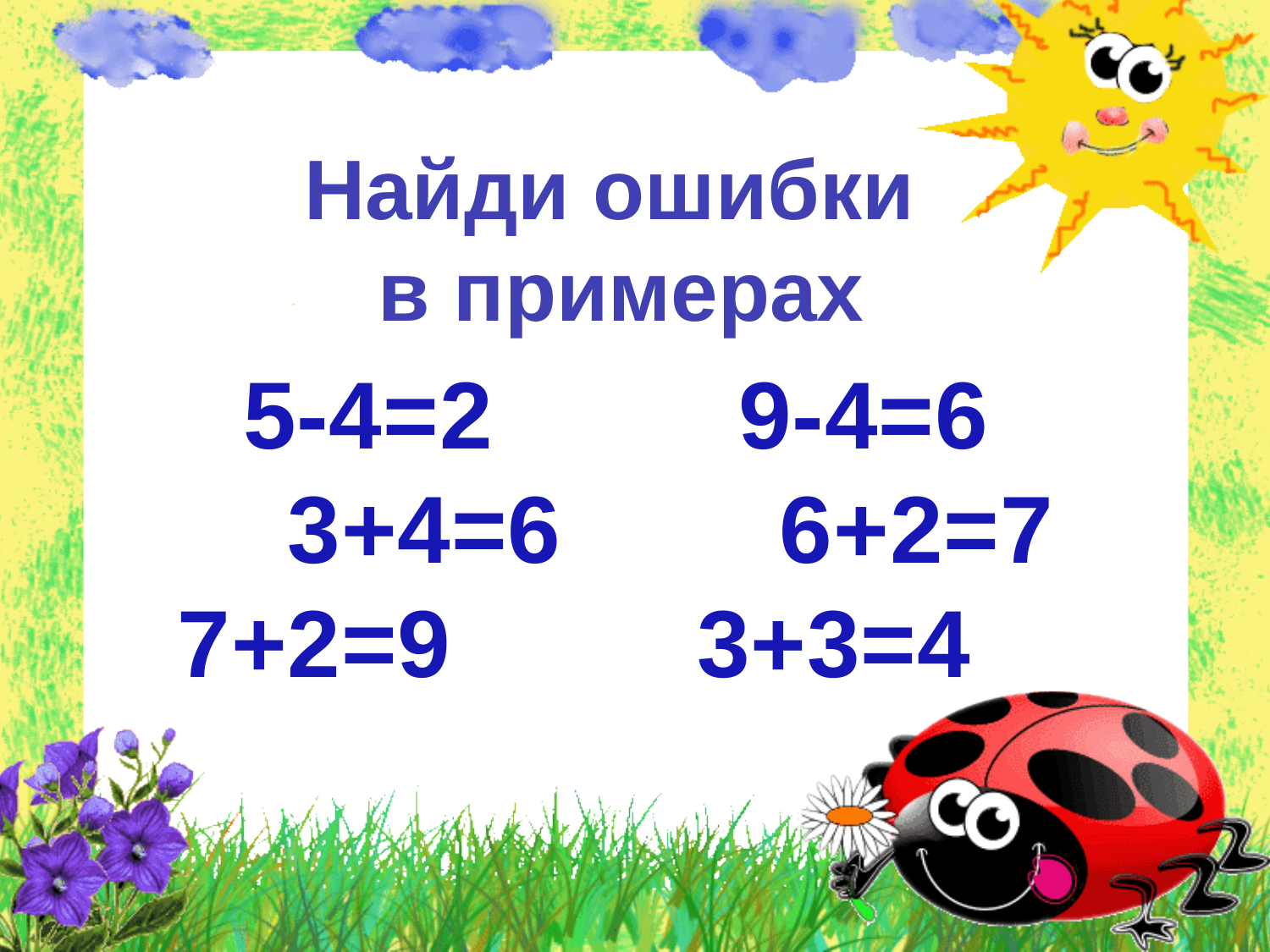

Найди ошибки
в примерах
5-4=2         9-4=6
   3+4=6        6+2=7
   7+2=9         3+3=4